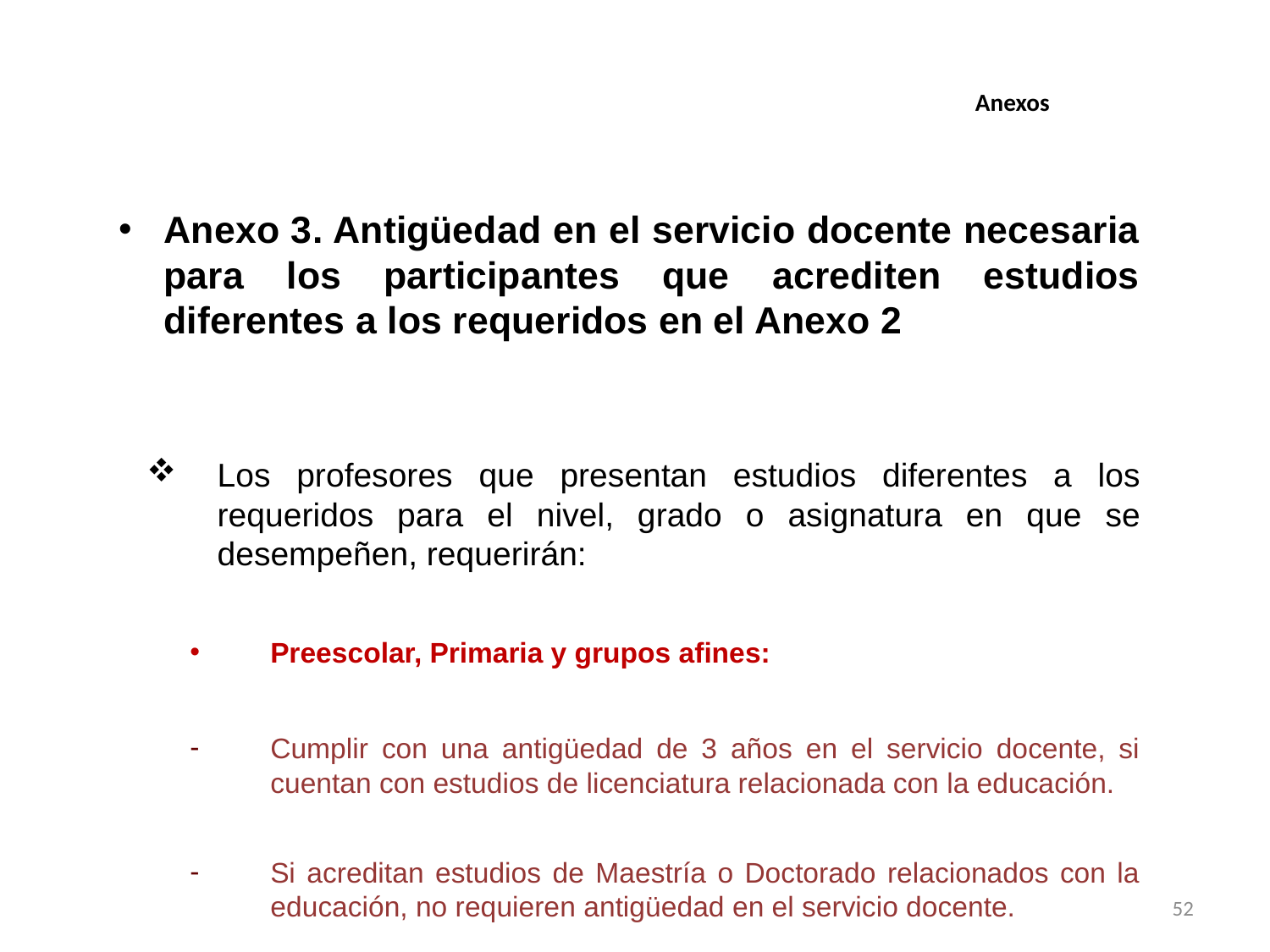

Anexos

Anexo 3. Antigüedad en el servicio docente necesaria para los participantes que acrediten estudios diferentes a los requeridos en el Anexo 2

Los profesores que presentan estudios diferentes a los requeridos para el nivel, grado o asignatura en que se desempeñen, requerirán:

Preescolar, Primaria y grupos afines:

Cumplir con una antigüedad de 3 años en el servicio docente, si cuentan con estudios de licenciatura relacionada con la educación.

Si acreditan estudios de Maestría o Doctorado relacionados con la educación, no requieren antigüedad en el servicio docente.
52